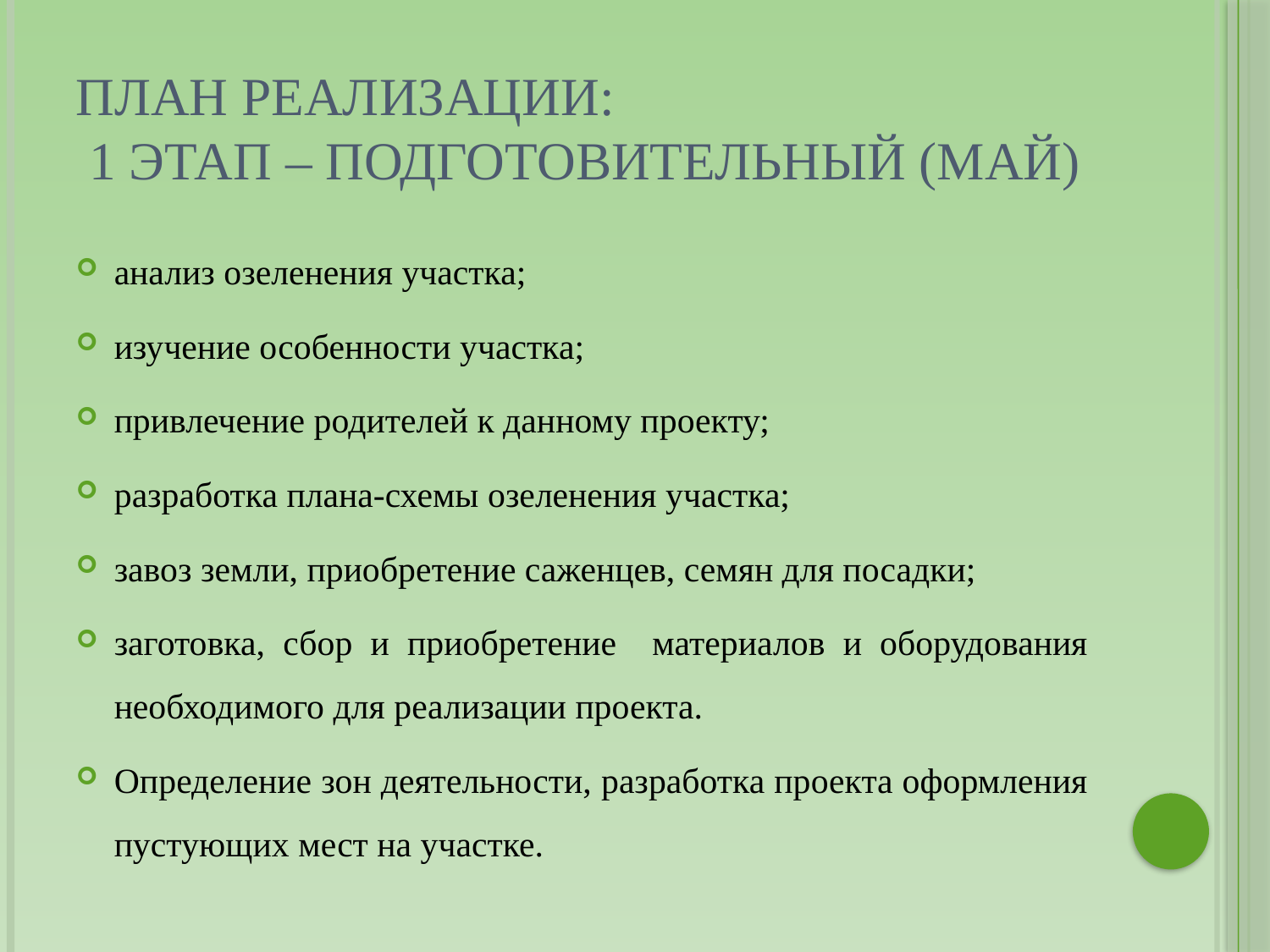

# План реализации: 1 этап – подготовительный (май)
анализ озеленения участка;
изучение особенности участка;
привлечение родителей к данному проекту;
разработка плана-схемы озеленения участка;
завоз земли, приобретение саженцев, семян для посадки;
заготовка, сбор и приобретение  материалов и оборудования необходимого для реализации проекта.
Определение зон деятельности, разработка проекта оформления пустующих мест на участке.